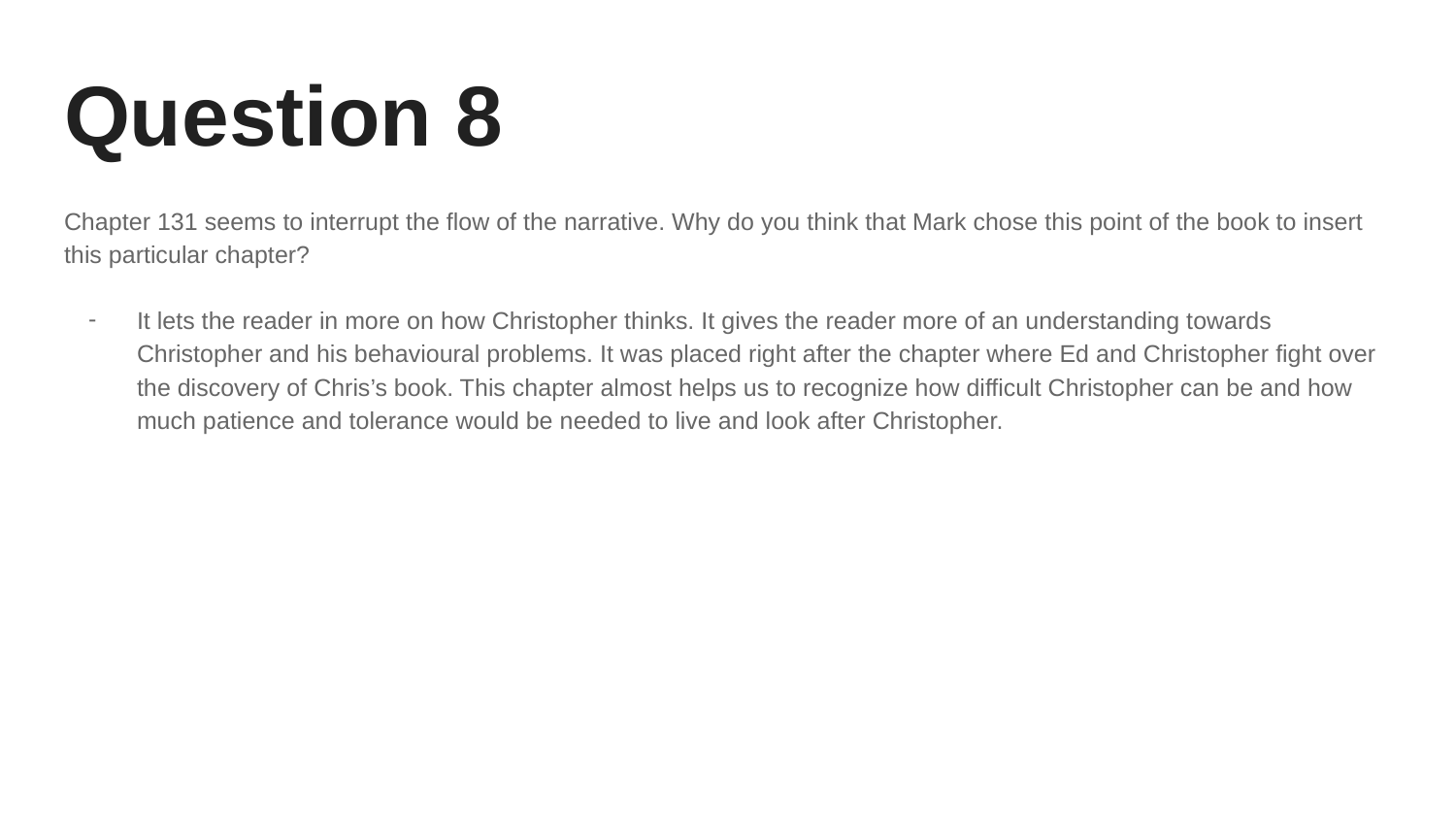

# Question 8
Chapter 131 seems to interrupt the flow of the narrative. Why do you think that Mark chose this point of the book to insert this particular chapter?
It lets the reader in more on how Christopher thinks. It gives the reader more of an understanding towards Christopher and his behavioural problems. It was placed right after the chapter where Ed and Christopher fight over the discovery of Chris’s book. This chapter almost helps us to recognize how difficult Christopher can be and how much patience and tolerance would be needed to live and look after Christopher.